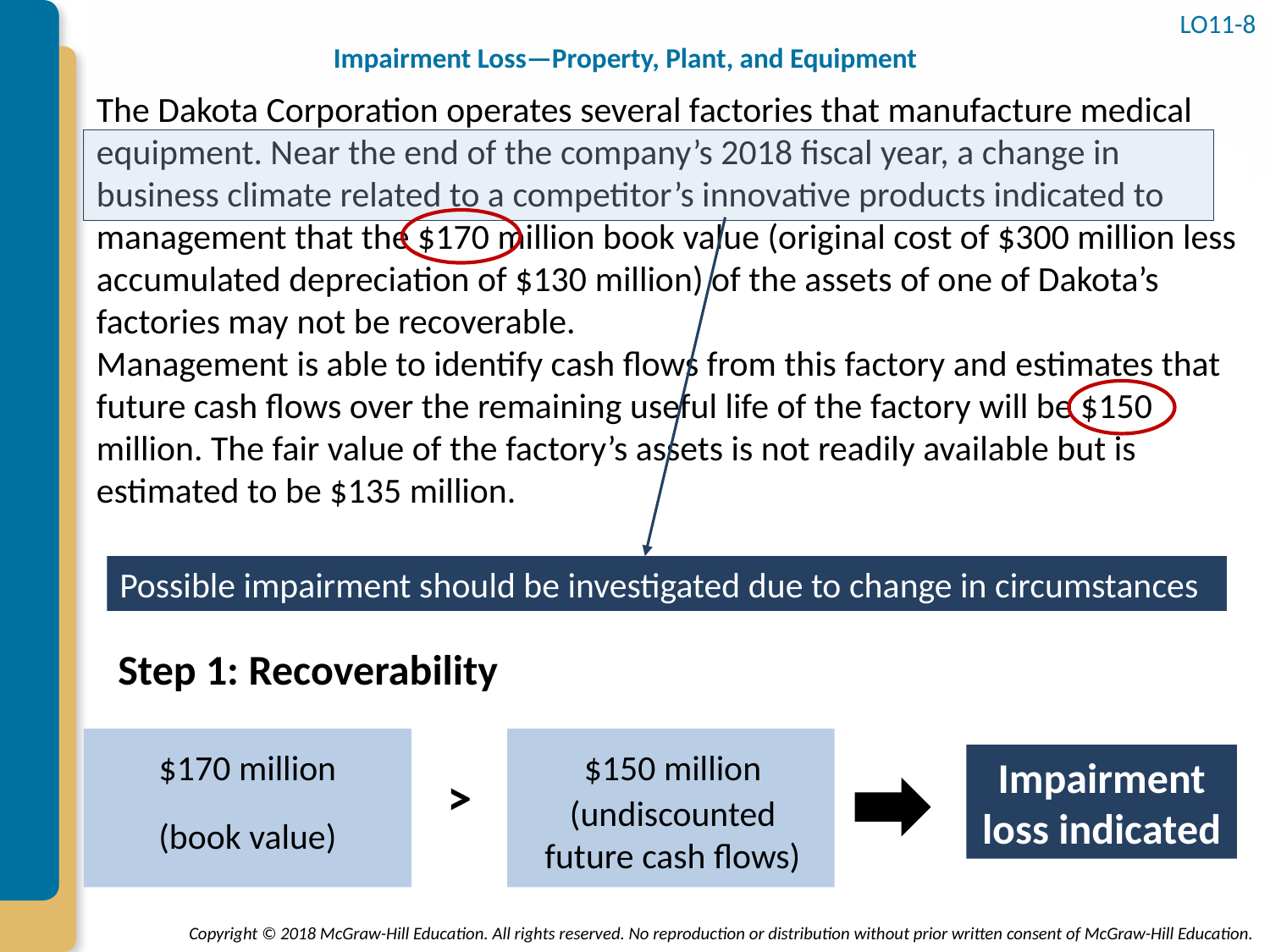

LO11-8
# Impairment Loss—Property, Plant, and Equipment
The Dakota Corporation operates several factories that manufacture medical equipment. Near the end of the company’s 2018 fiscal year, a change in business climate related to a competitor’s innovative products indicated to management that the $170 million book value (original cost of $300 million less accumulated depreciation of $130 million) of the assets of one of Dakota’s factories may not be recoverable.
Management is able to identify cash flows from this factory and estimates that future cash flows over the remaining useful life of the factory will be $150 million. The fair value of the factory’s assets is not readily available but is estimated to be $135 million.

Possible impairment should be investigated due to change in circumstances
Step 1: Recoverability

$170 million
$150 million
Impairment loss indicated
>

(undiscounted future cash flows)
(book value)